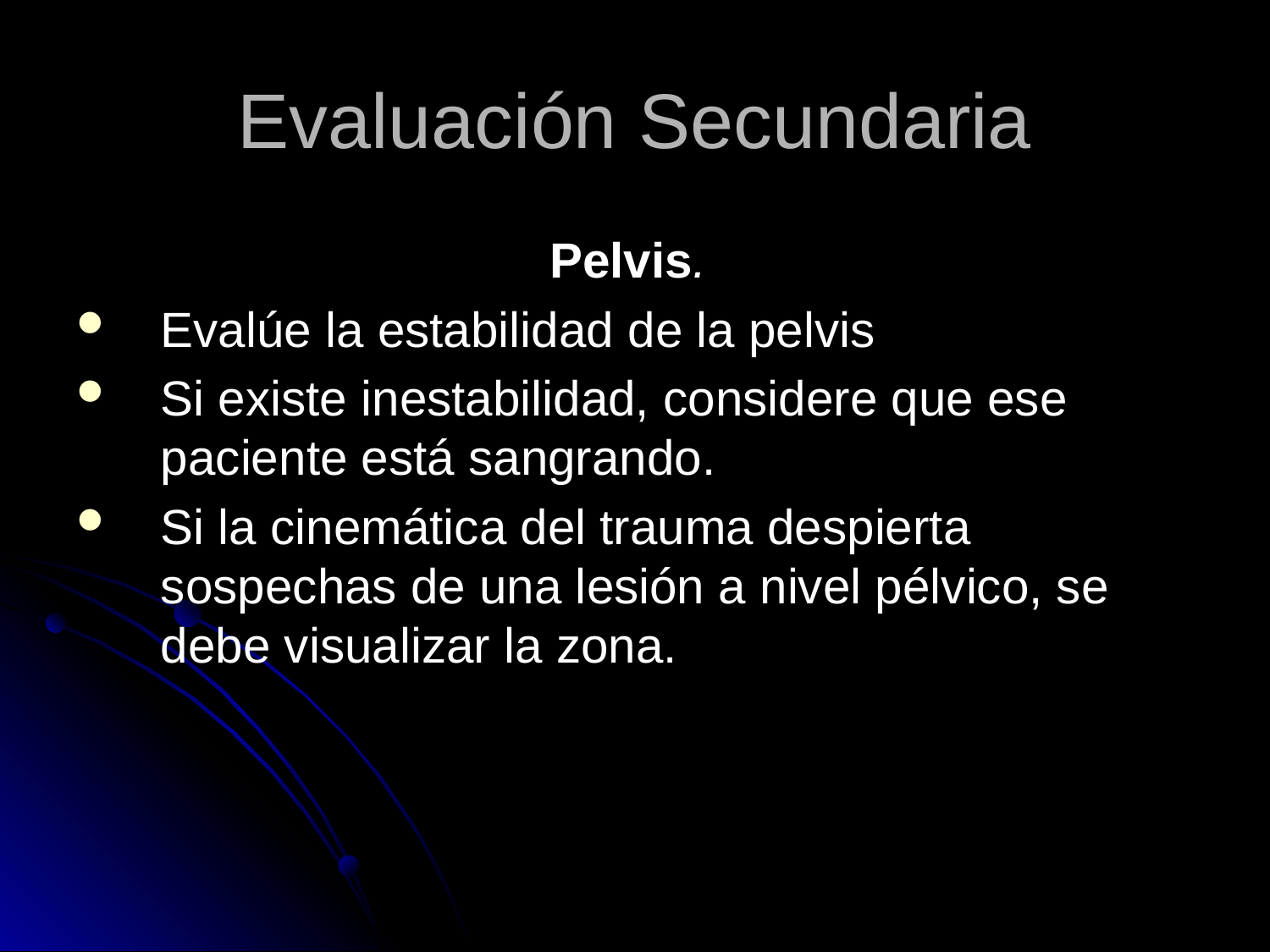

# Evaluación Secundaria
Pelvis.
Evalúe la estabilidad de la pelvis
Si existe inestabilidad, considere que ese paciente está sangrando.
Si la cinemática del trauma despierta sospechas de una lesión a nivel pélvico, se debe visualizar la zona.